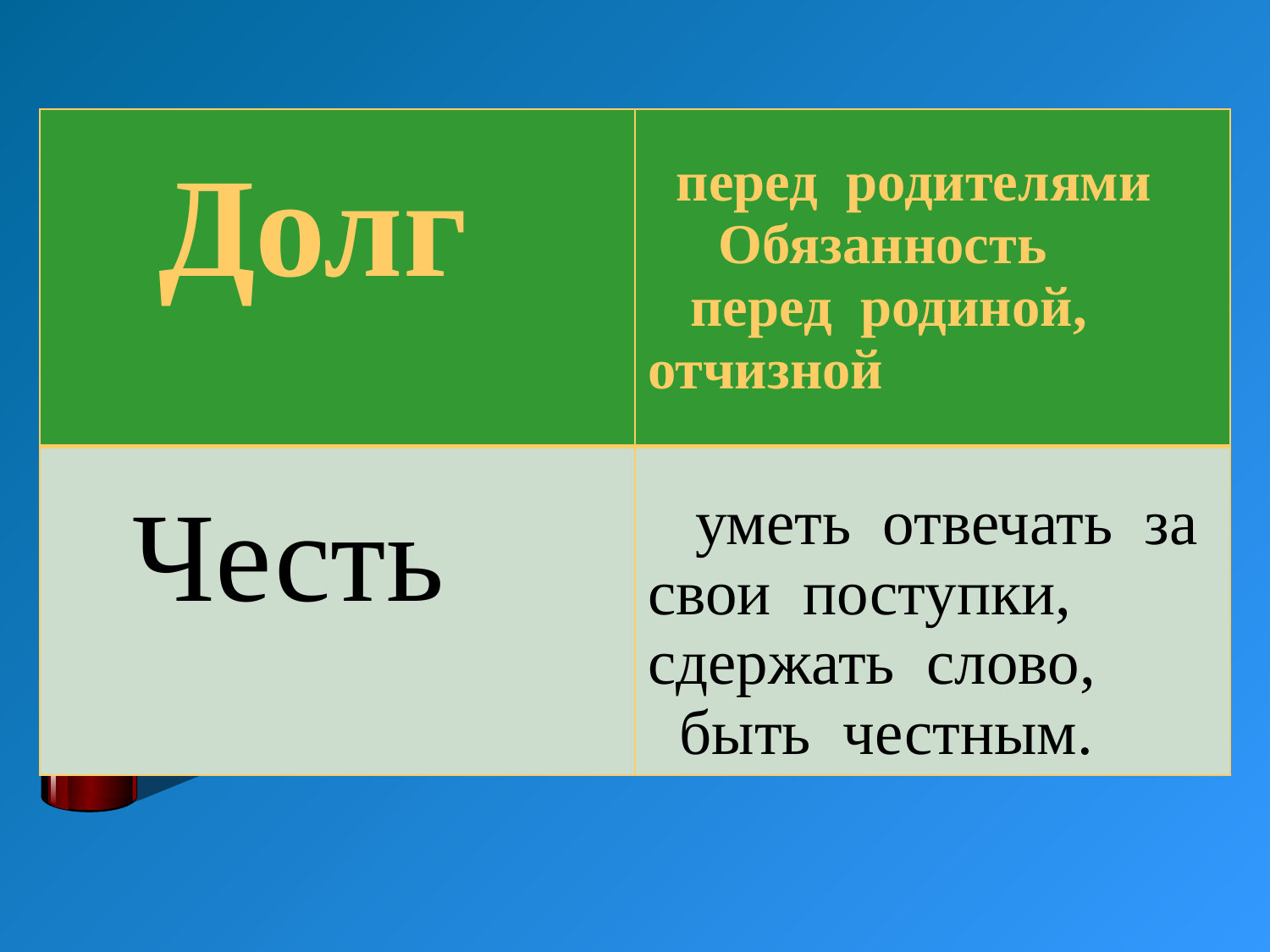

| Долг | перед родителями Обязанность перед родиной, отчизной |
| --- | --- |
| Честь | уметь отвечать за свои поступки, сдержать слово, быть честным. |